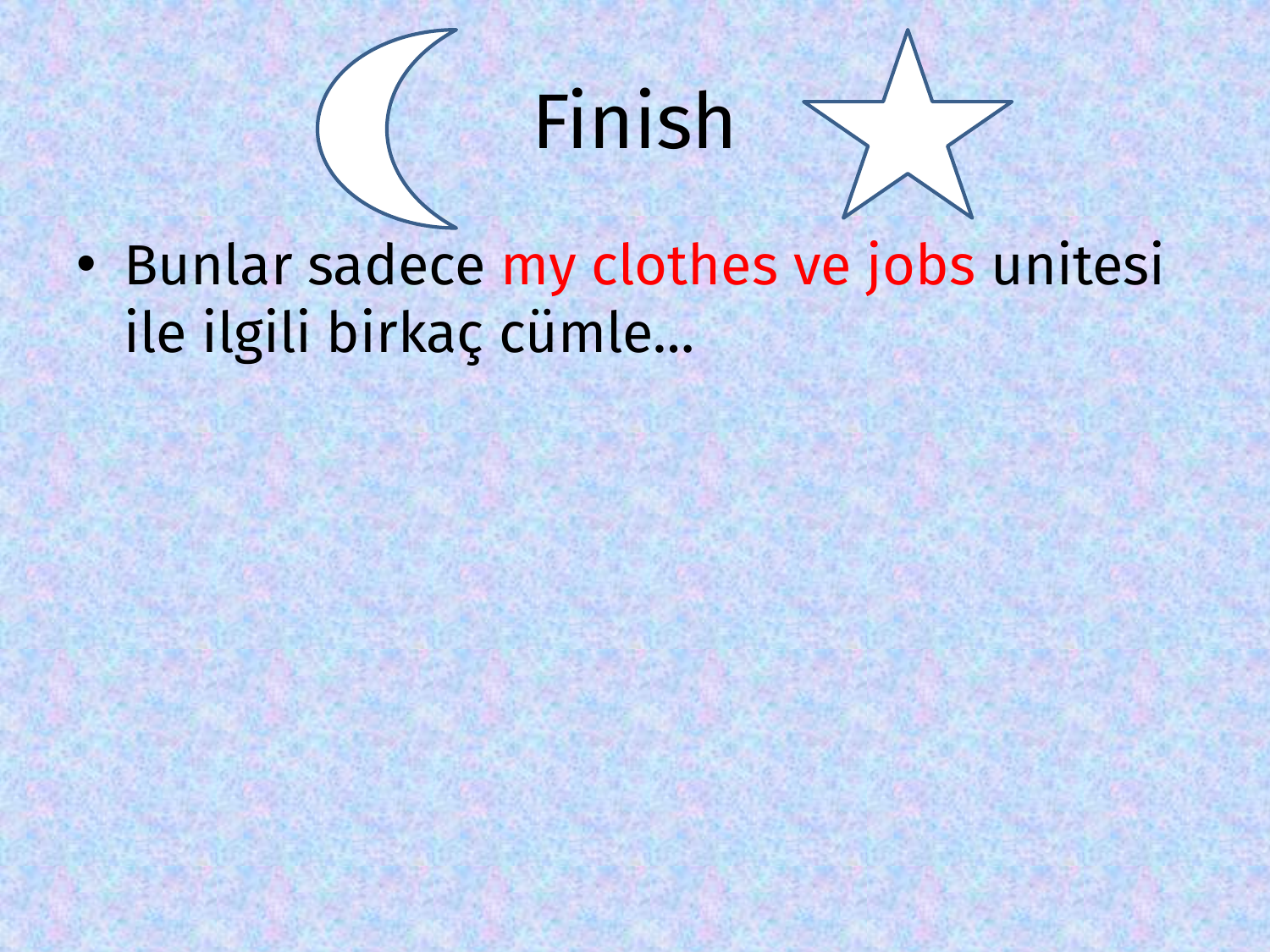

# Finish
Bunlar sadece my clothes ve jobs unitesi ile ilgili birkaç cümle…